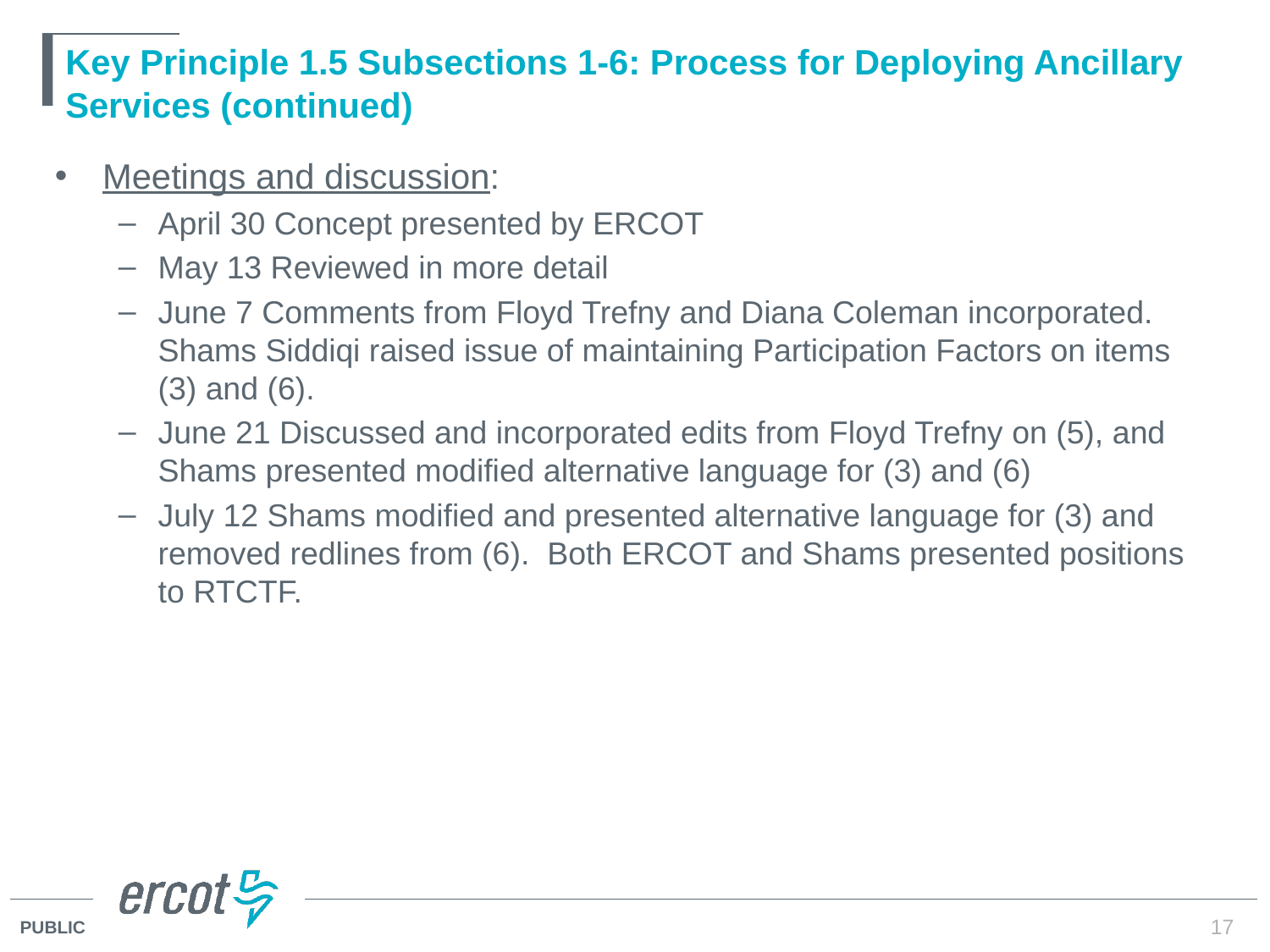

# Key Principle 1.5 Subsections 1-6: Process for Deploying Ancillary Services (continued)
Meetings and discussion:
April 30 Concept presented by ERCOT
May 13 Reviewed in more detail
June 7 Comments from Floyd Trefny and Diana Coleman incorporated.  Shams Siddiqi raised issue of maintaining Participation Factors on items (3) and (6).
June 21 Discussed and incorporated edits from Floyd Trefny on (5), and Shams presented modified alternative language for (3) and (6)
July 12 Shams modified and presented alternative language for (3) and removed redlines from (6).  Both ERCOT and Shams presented positions to RTCTF.

17